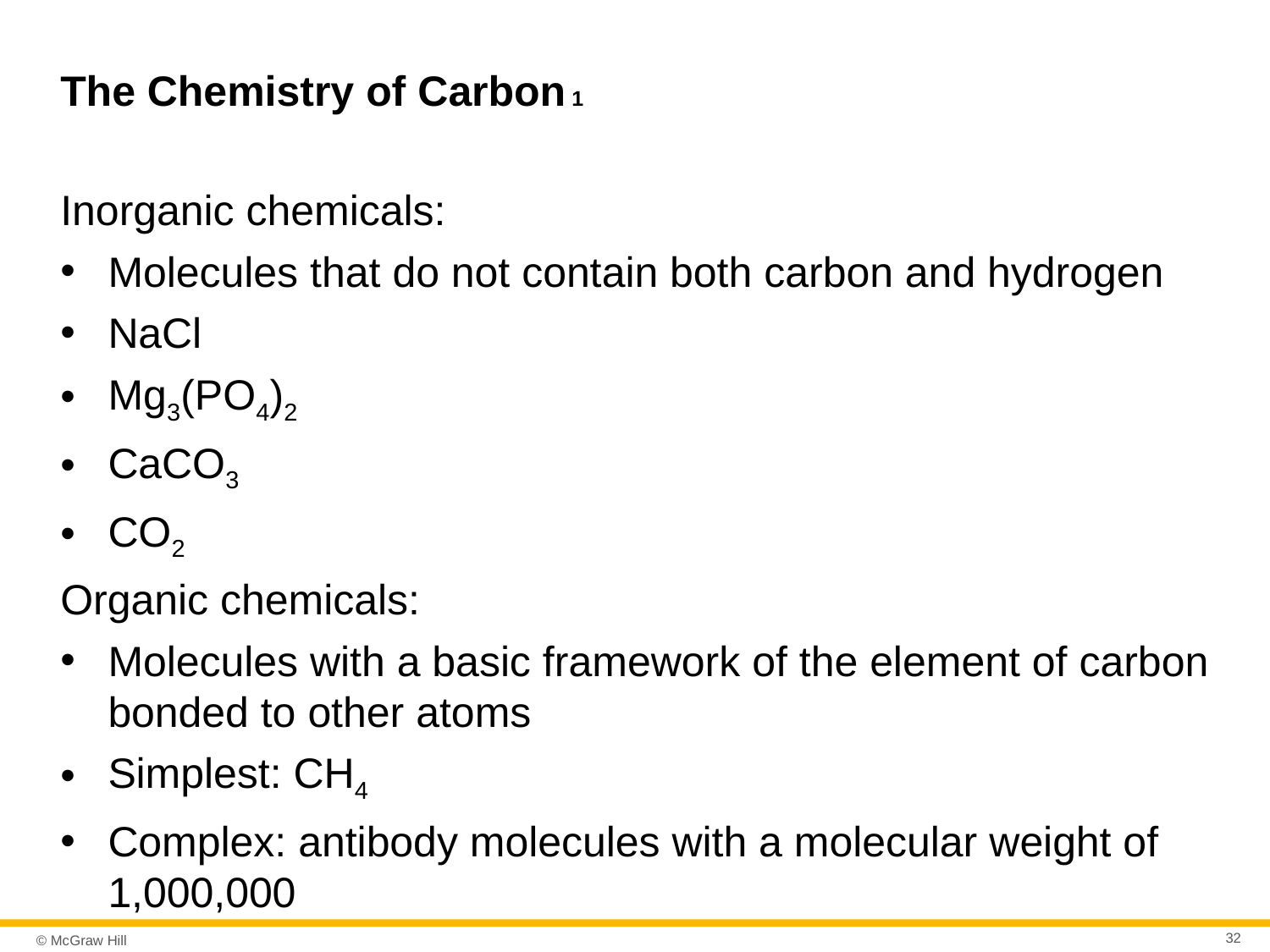

# The Chemistry of Carbon 1
Inorganic chemicals:
Molecules that do not contain both carbon and hydrogen
NaCl
Mg3(PO4)2
CaCO3
CO2
Organic chemicals:
Molecules with a basic framework of the element of carbon bonded to other atoms
Simplest: CH4
Complex: antibody molecules with a molecular weight of 1,000,000